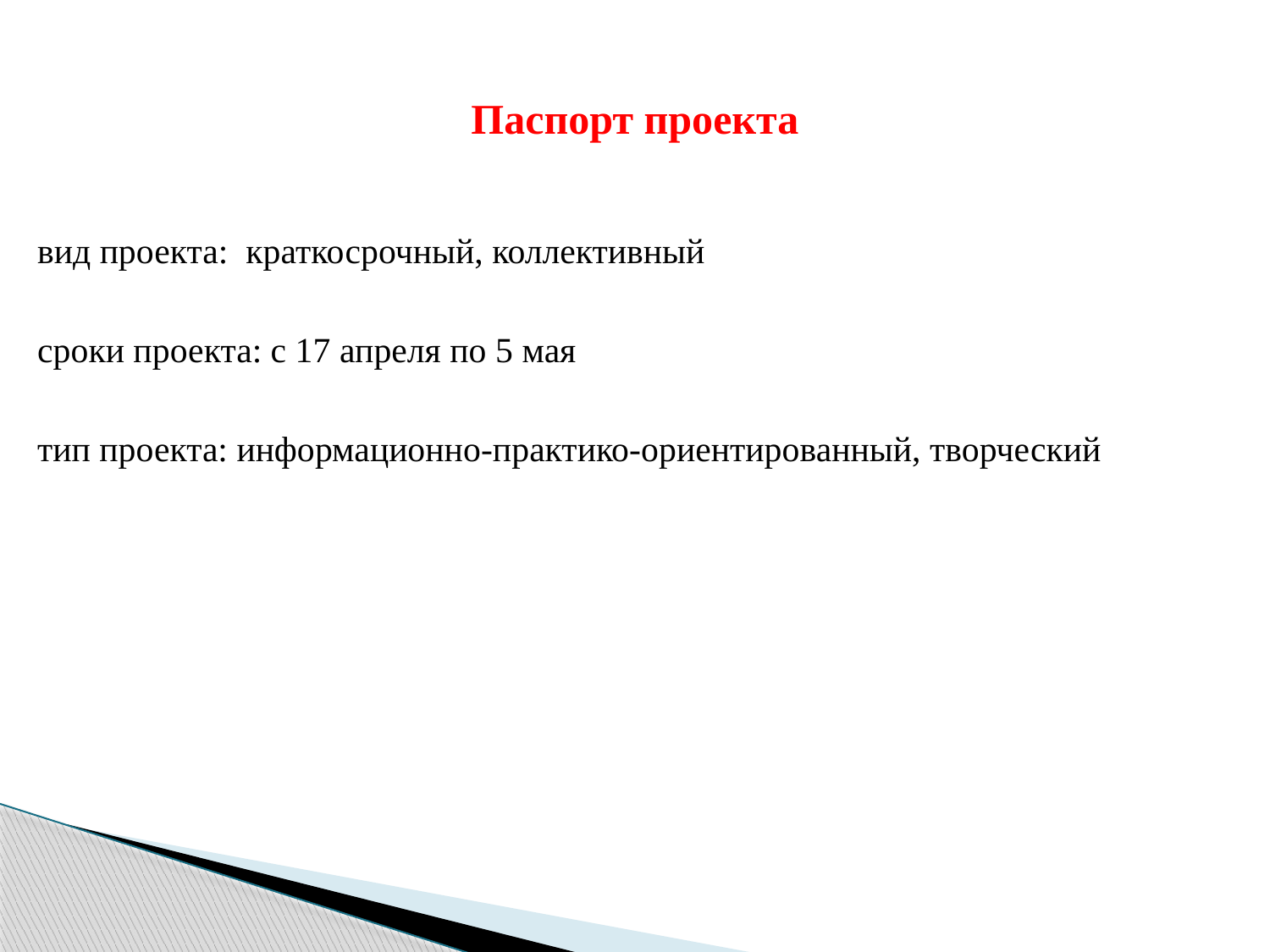

# Паспорт проекта
вид проекта:  краткосрочный, коллективный

сроки проекта: с 17 апреля по 5 мая

тип проекта: информационно-практико-ориентированный, творческий